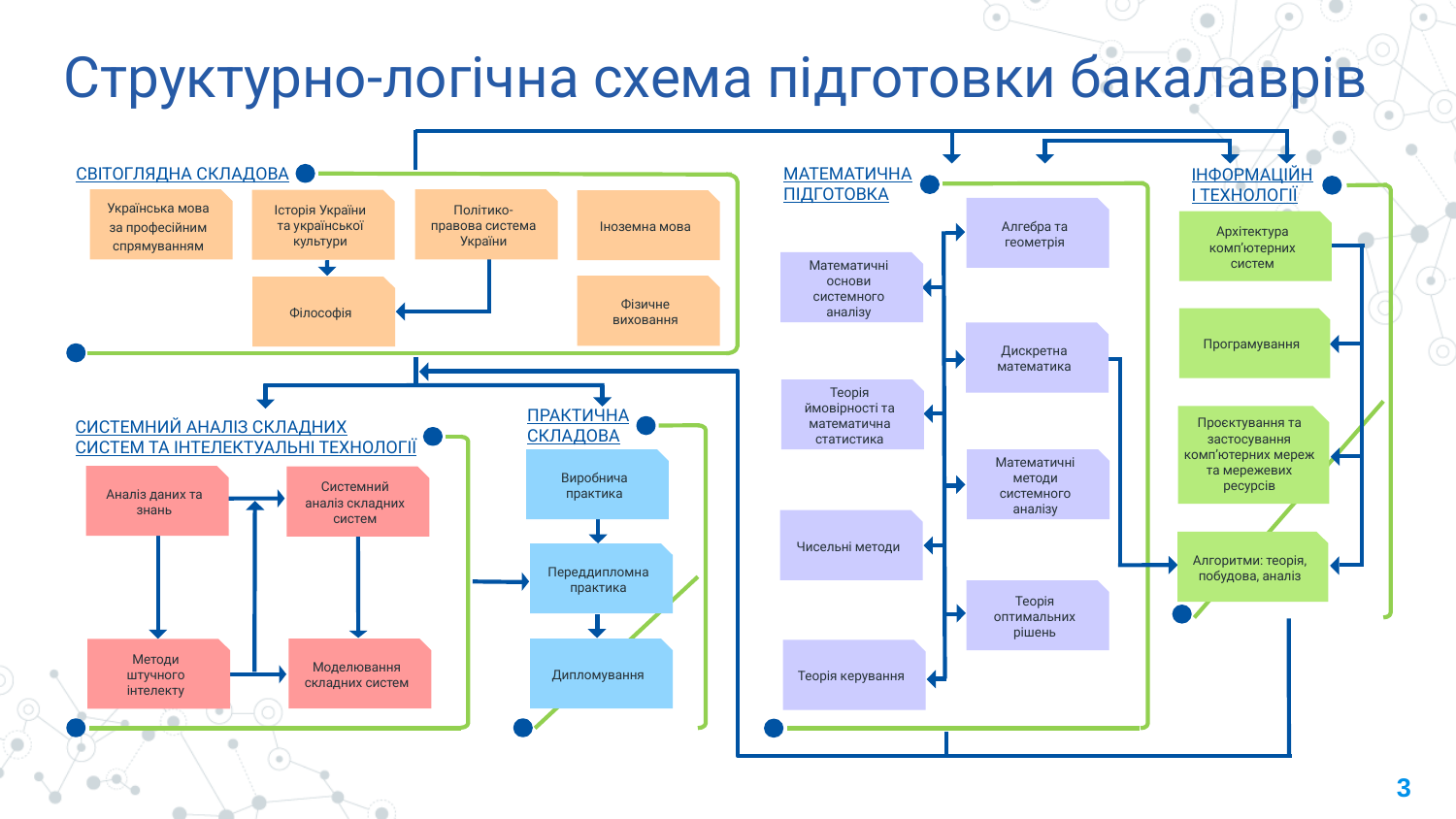

# Структурно-логічна схема підготовки бакалаврів

СВІТОГЛЯДНА СКЛАДОВА
МАТЕМАТИЧНА ПІДГОТОВКА
ІНФОРМАЦІЙНІ ТЕХНОЛОГІЇ

Політико-правова система України
Українська мова за професійним спрямуванням
Історія України та української культури
Іноземна мова
Алгебра та геометрія
Архітектура комп’ютерних систем

Математичні основи системного аналізу

Фізичне виховання
Філософія

Програмування
Дискретна математика

Теорія ймовірності та математична статистика
ПРАКТИЧНА СКЛАДОВА

Проєктування та застосування комп’ютерних мереж та мережевих ресурсів
СИСТЕМНИЙ АНАЛІЗ СКЛАДНИХ СИСТЕМ ТА ІНТЕЛЕКТУАЛЬНІ ТЕХНОЛОГІЇ

Виробнича практика
Математичні методи системного аналізу

Аналіз даних та знань
Системний аналіз складних систем

Чисельні методи
Алгоритми: теорія, побудова, аналіз

Переддипломна практика

Теорія оптимальних рішень

Моделювання складних систем
Дипломування
Методи штучного інтелекту
Теорія керування

3